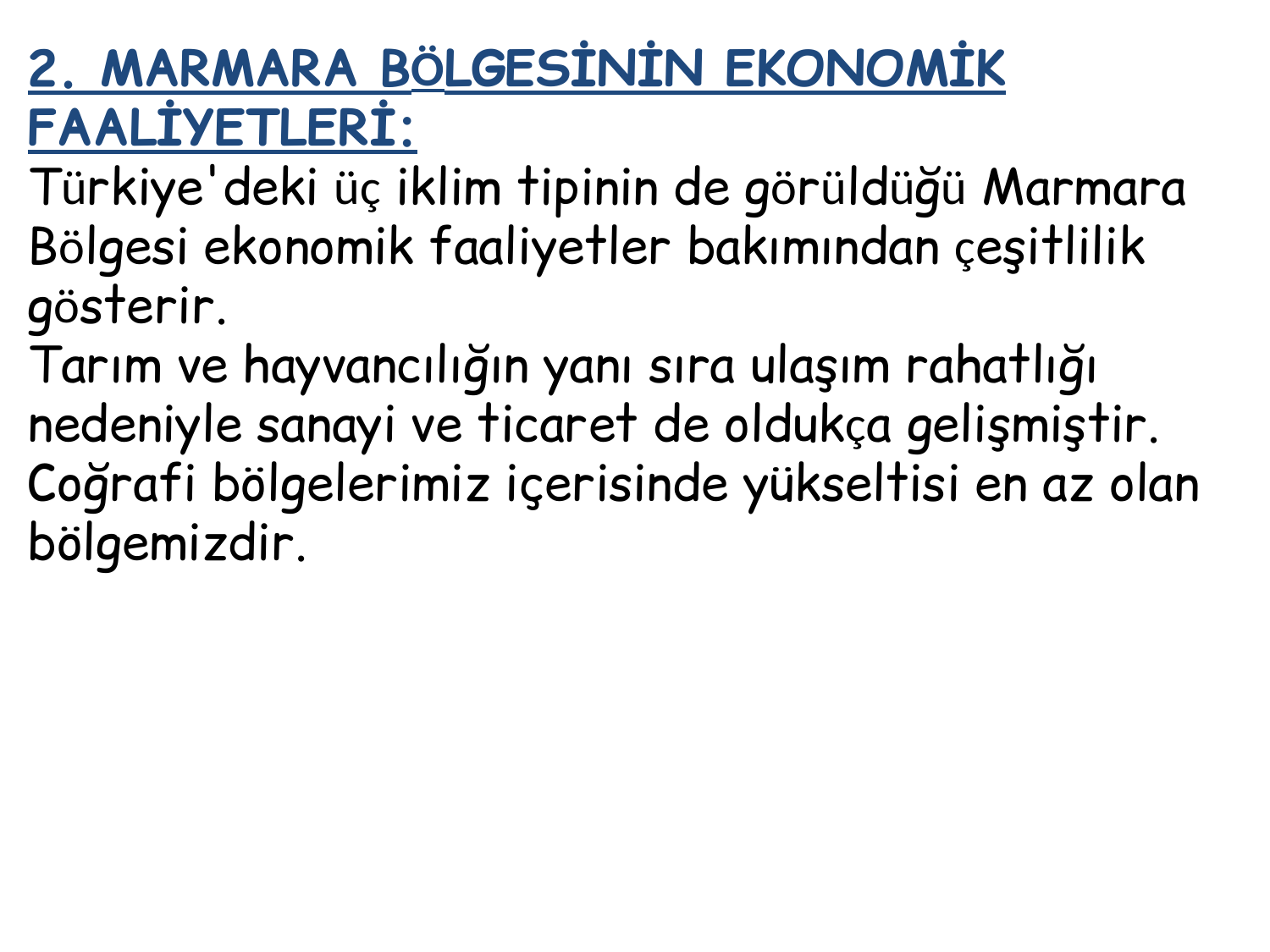

2. MARMARA BÖLGESİNİN EKONOMİK FAALİYETLERİ:
Türkiye'deki üç iklim tipinin de görüldüğü Marmara Bölgesi ekonomik faaliyetler bakımından çeşitlilik gösterir.
Tarım ve hayvancılığın yanı sıra ulaşım rahatlığı nedeniyle sanayi ve ticaret de oldukça gelişmiştir.
Coğrafi bölgelerimiz içerisinde yükseltisi en az olan bölgemizdir.